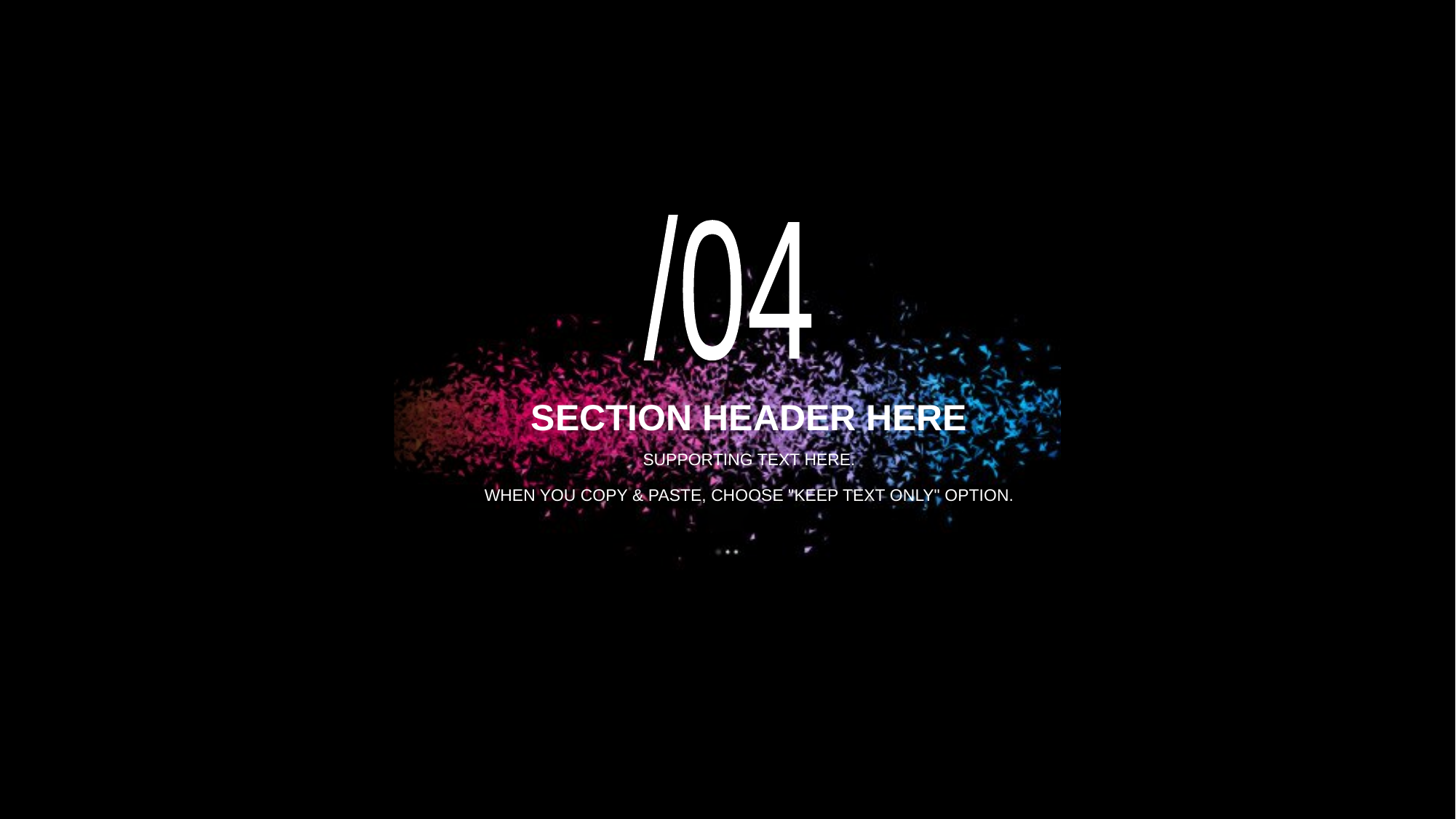

/04
# SECTION HEADER HERE
SUPPORTING TEXT HERE.
WHEN YOU COPY & PASTE, CHOOSE "KEEP TEXT ONLY" OPTION.